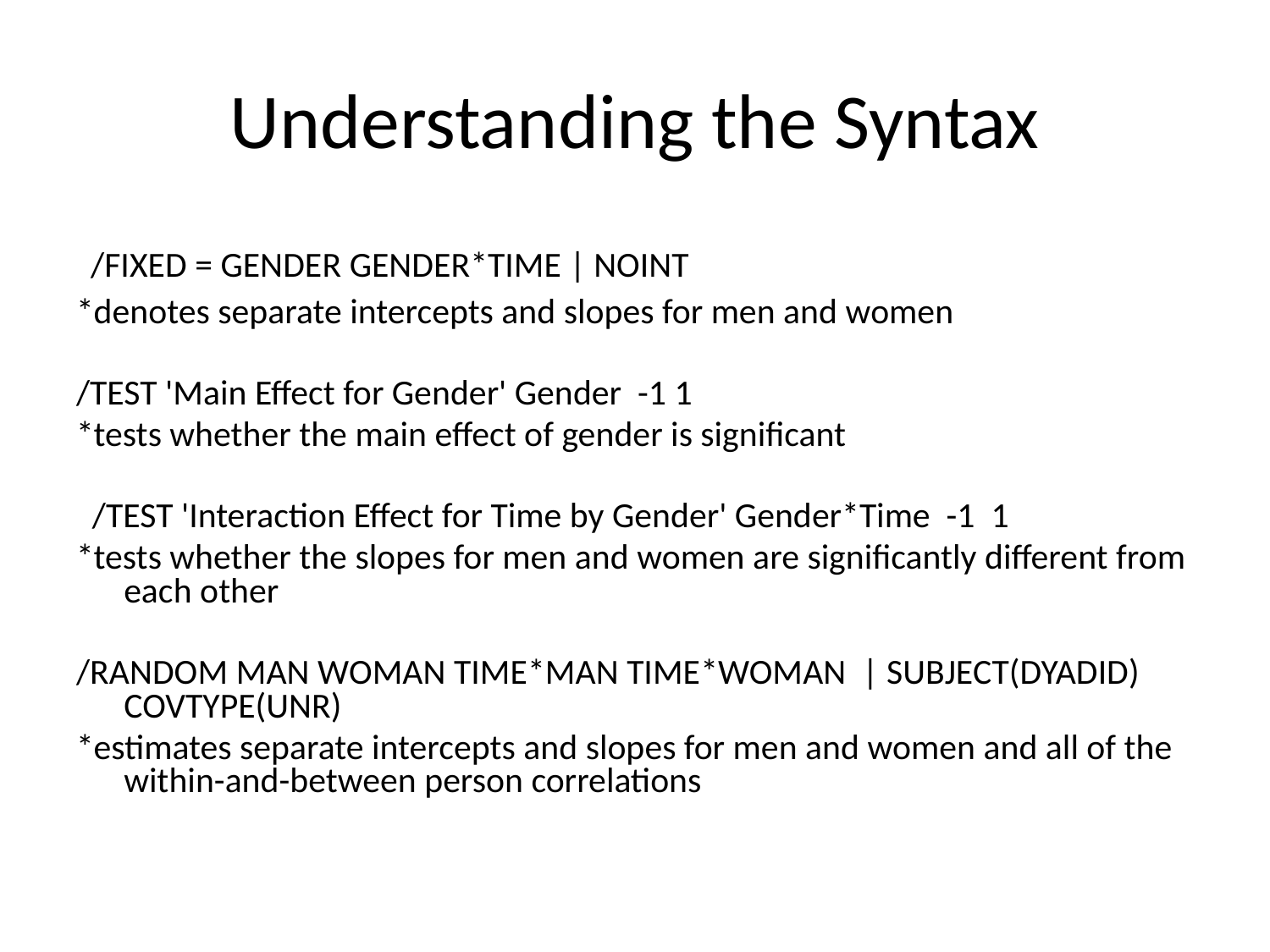

# Understanding the Syntax
 /FIXED = GENDER GENDER*TIME | NOINT
*denotes separate intercepts and slopes for men and women

/TEST 'Main Effect for Gender' Gender  -1 1
*tests whether the main effect of gender is significant

  /TEST 'Interaction Effect for Time by Gender' Gender*Time  -1  1
*tests whether the slopes for men and women are significantly different from each other

/RANDOM MAN WOMAN TIME*MAN TIME*WOMAN  | SUBJECT(DYADID) COVTYPE(UNR)
*estimates separate intercepts and slopes for men and women and all of the within-and-between person correlations